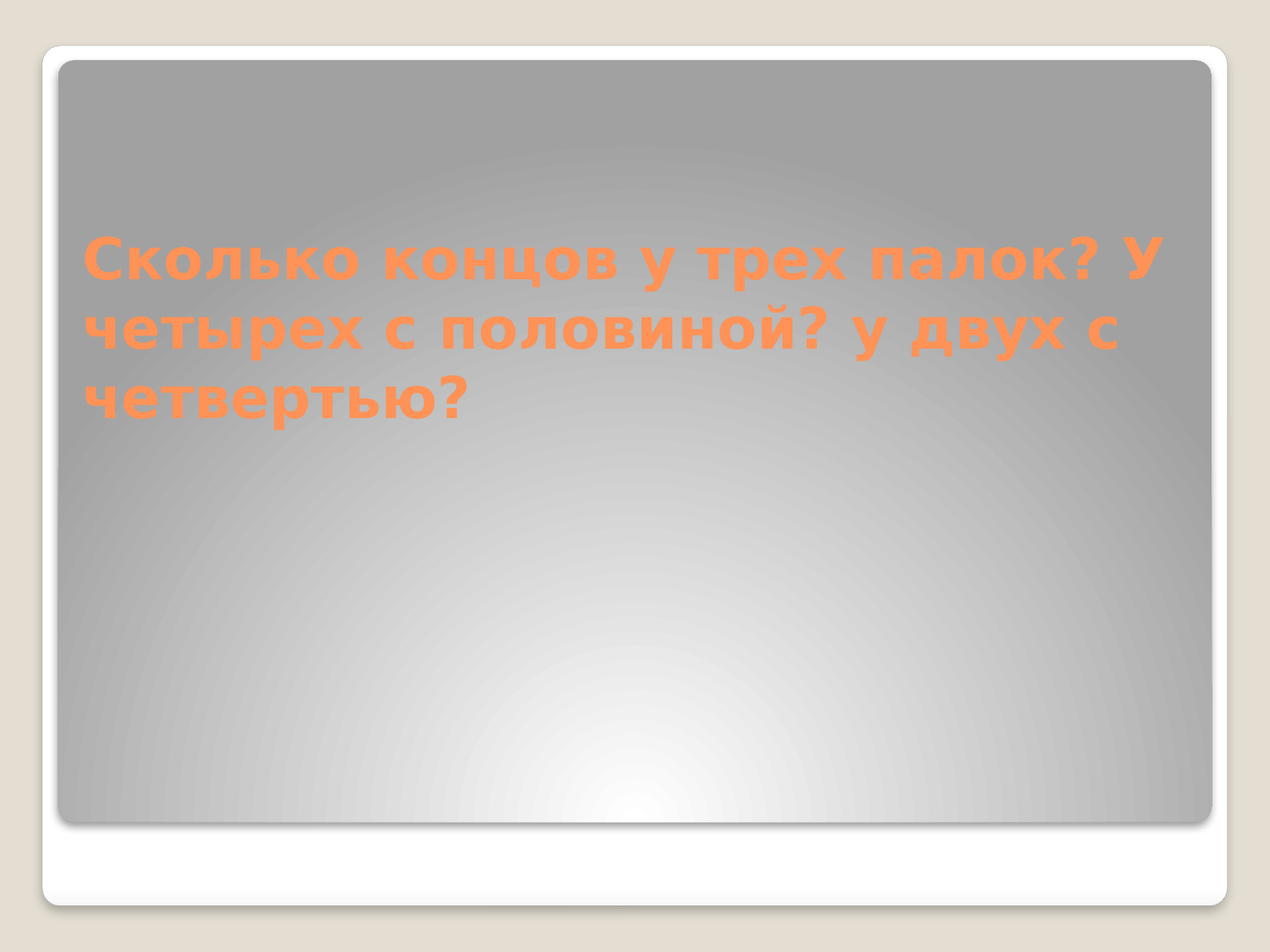

# Сколько концов у трех палок? У четырех с половиной? у двух с четвертью?